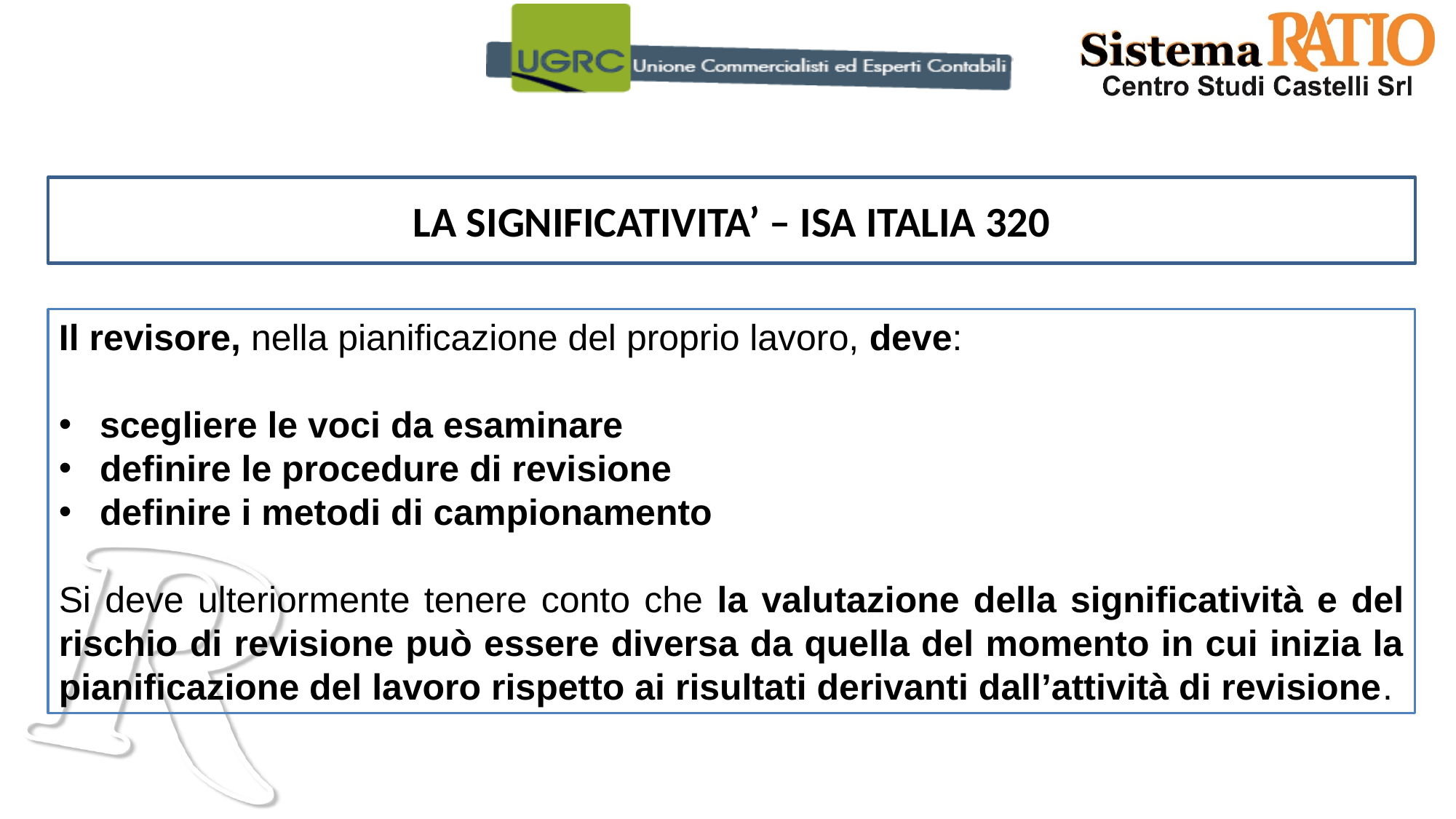

LA SIGNIFICATIVITA’ – ISA ITALIA 320
Il revisore, nella pianificazione del proprio lavoro, deve:

scegliere le voci da esaminare
definire le procedure di revisione
definire i metodi di campionamento

Si deve ulteriormente tenere conto che la valutazione della significatività e del rischio di revisione può essere diversa da quella del momento in cui inizia la pianificazione del lavoro rispetto ai risultati derivanti dall’attività di revisione.